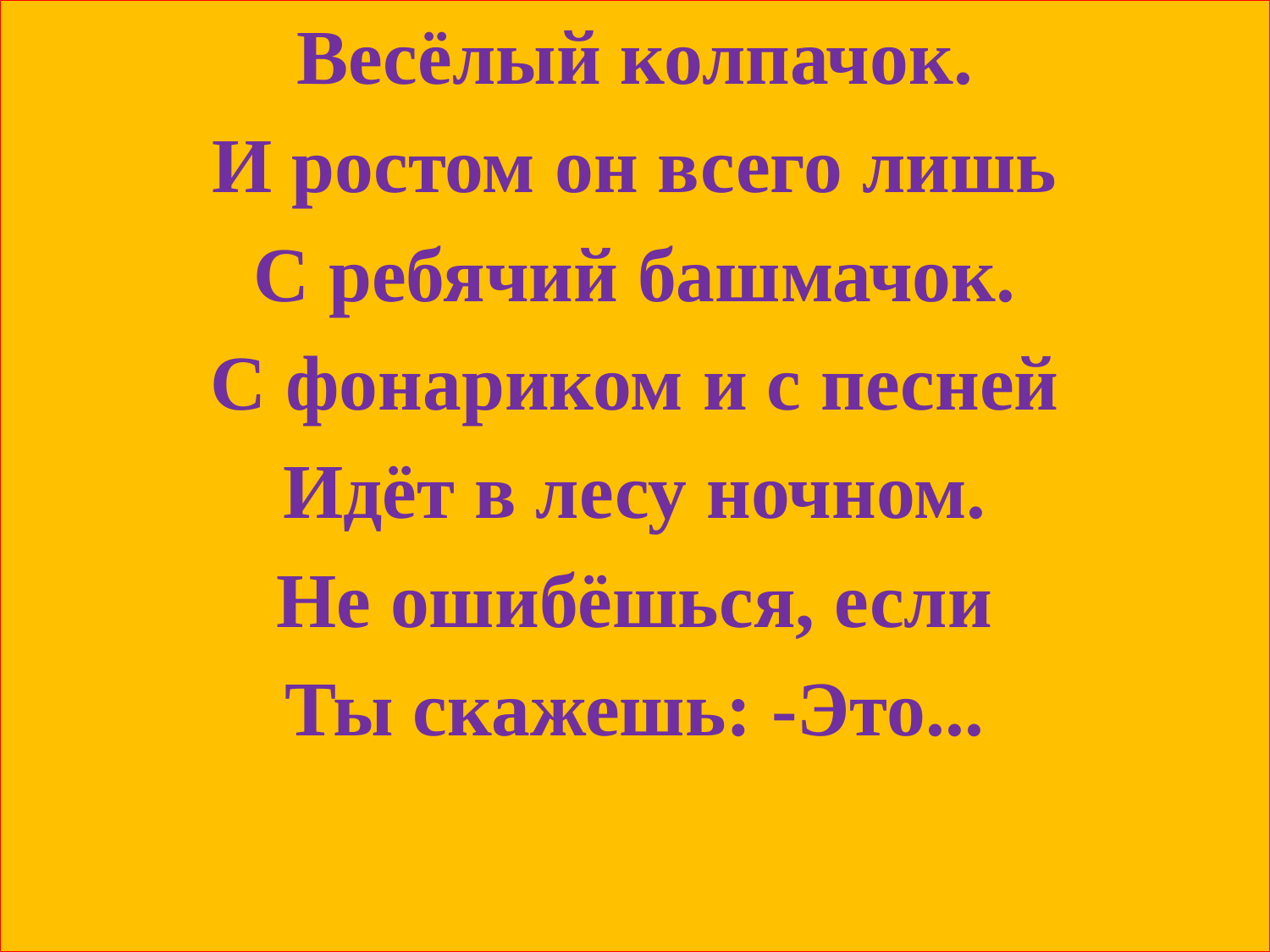

Весёлый колпачок.
И ростом он всего лишь
С ребячий башмачок.
С фонариком и с песней
Идёт в лесу ночном.
Не ошибёшься, если
Ты скажешь: -Это...